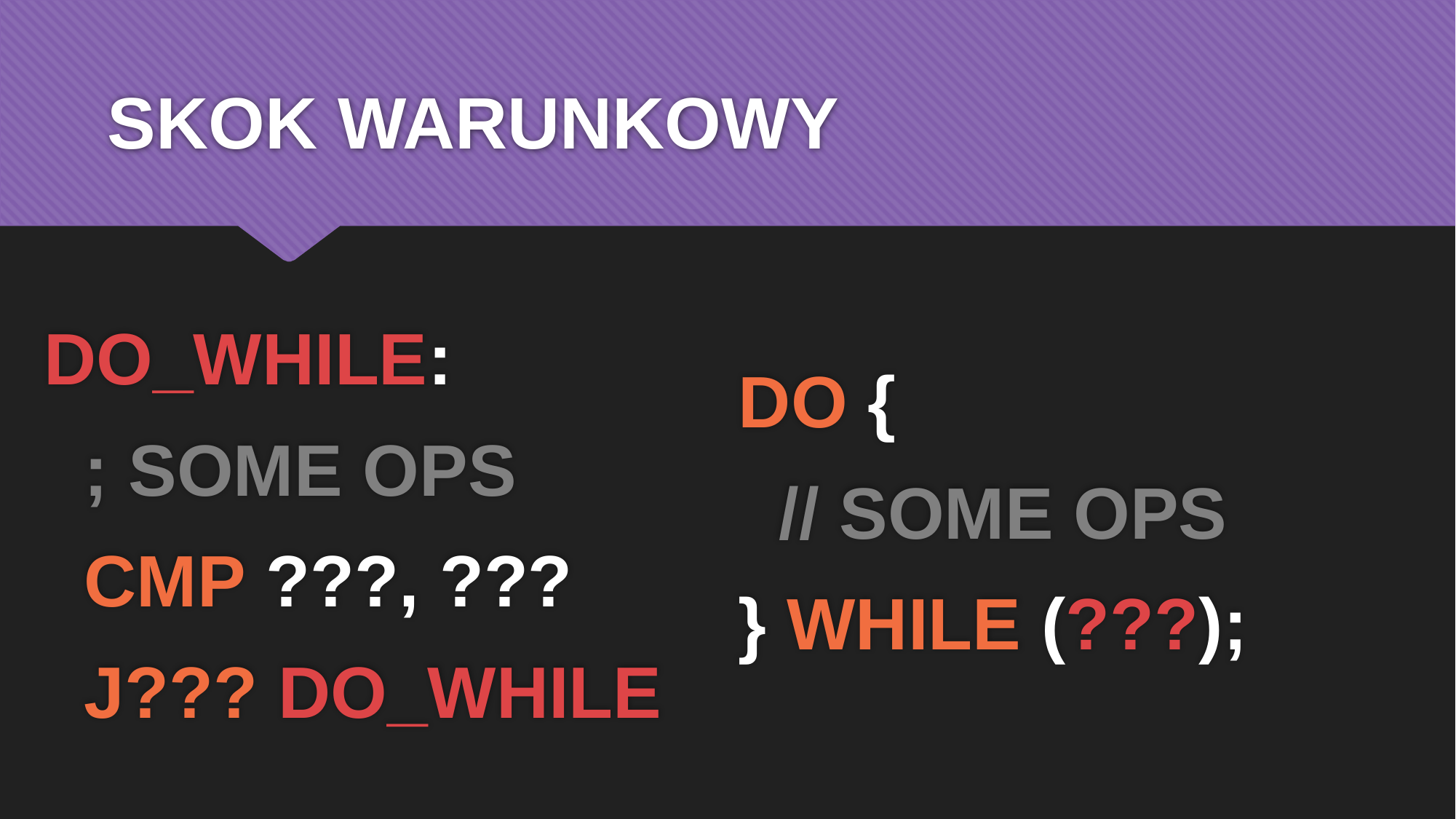

# SKOK WARUNKOWY
DO {
  // SOME OPS
} WHILE (???);
DO_WHILE:
  ; SOME OPS
  CMP ???, ???
  J??? DO_WHILE